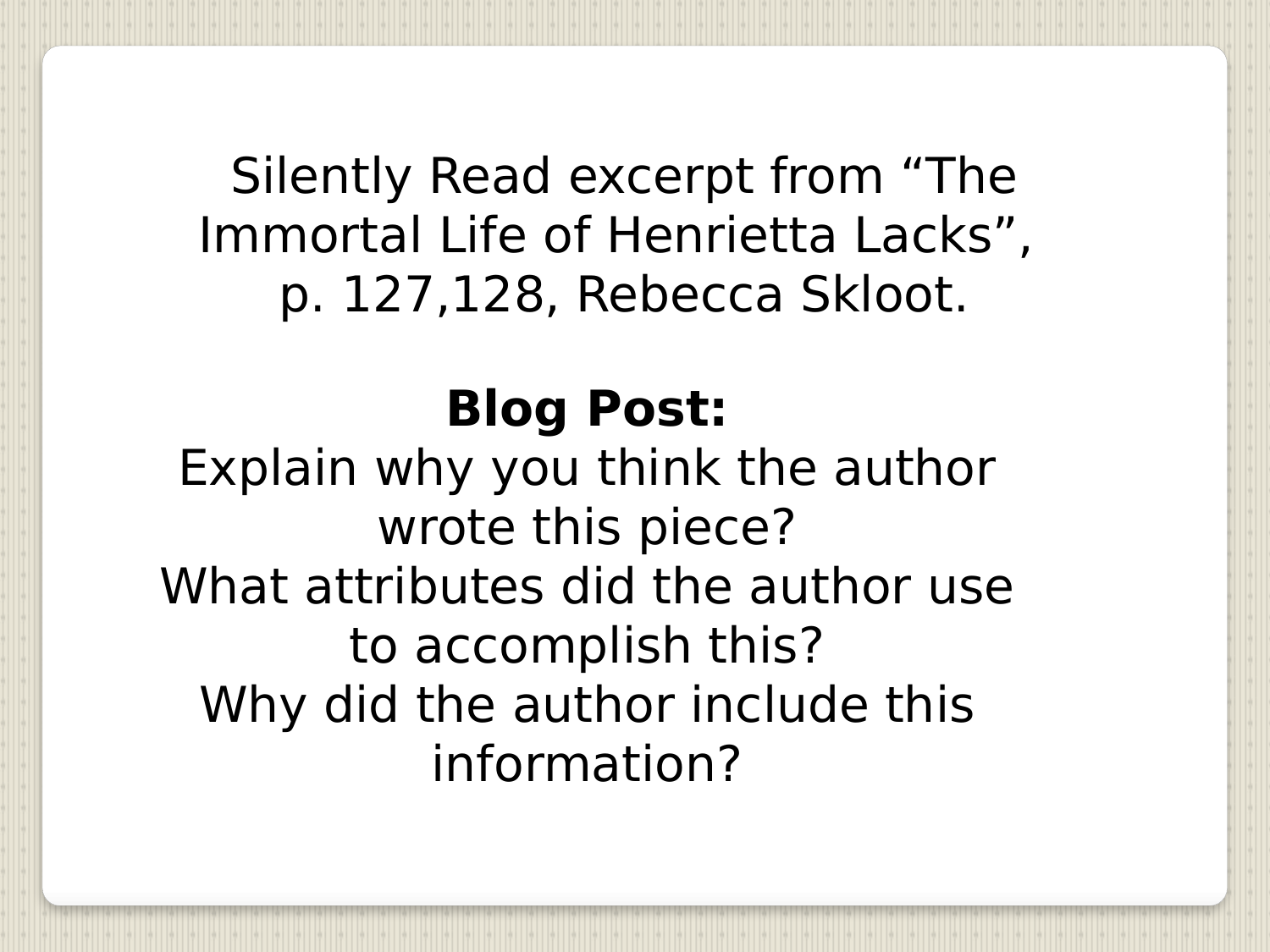

Silently Read excerpt from “The Immortal Life of Henrietta Lacks”,
p. 127,128, Rebecca Skloot.
Blog Post:
Explain why you think the author wrote this piece?
What attributes did the author use to accomplish this?
Why did the author include this information?